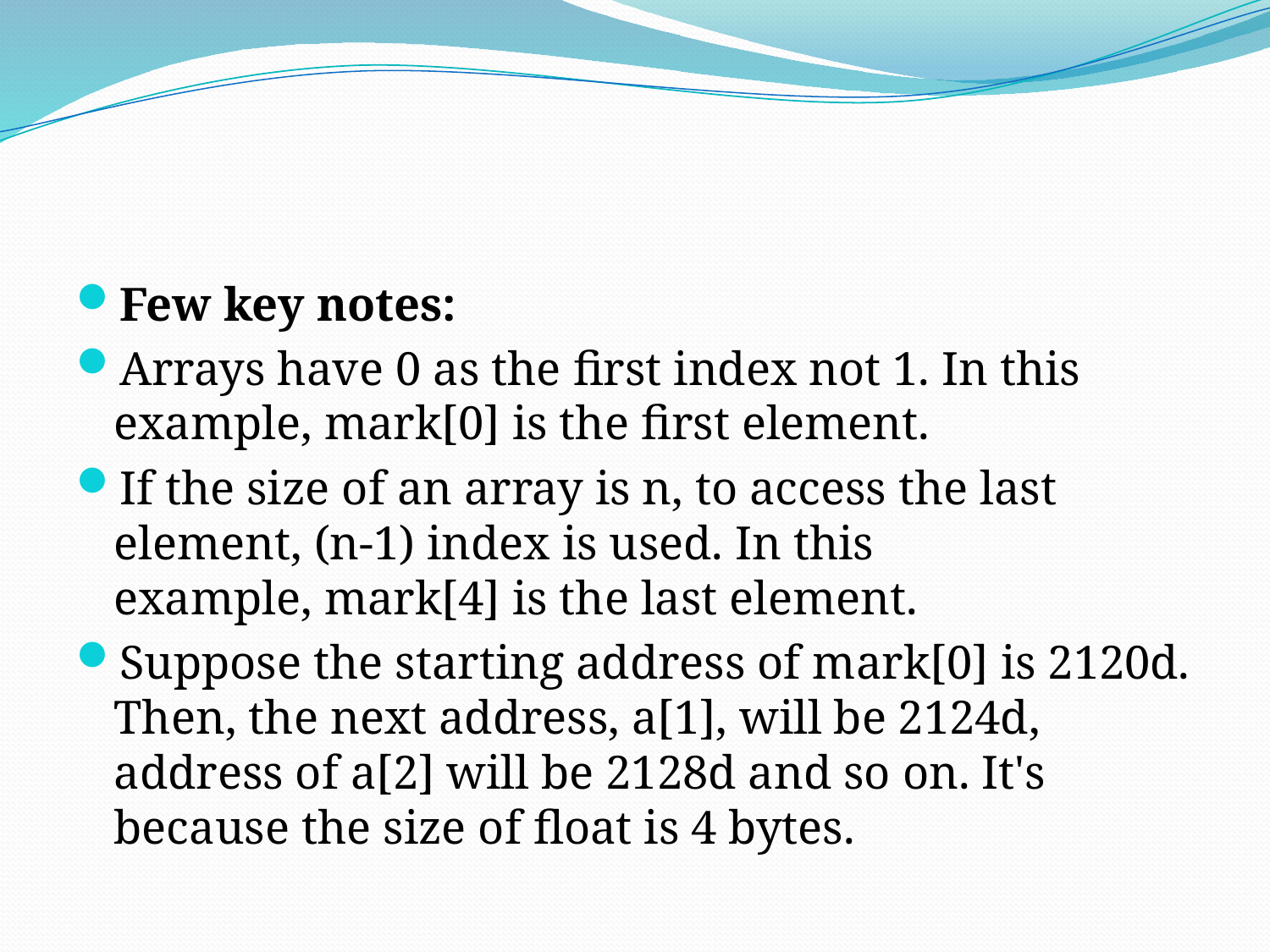

#
Few key notes:
Arrays have 0 as the first index not 1. In this example, mark[0] is the first element.
If the size of an array is n, to access the last element, (n-1) index is used. In this example, mark[4] is the last element.
Suppose the starting address of mark[0] is 2120d. Then, the next address, a[1], will be 2124d, address of a[2] will be 2128d and so on. It's because the size of float is 4 bytes.